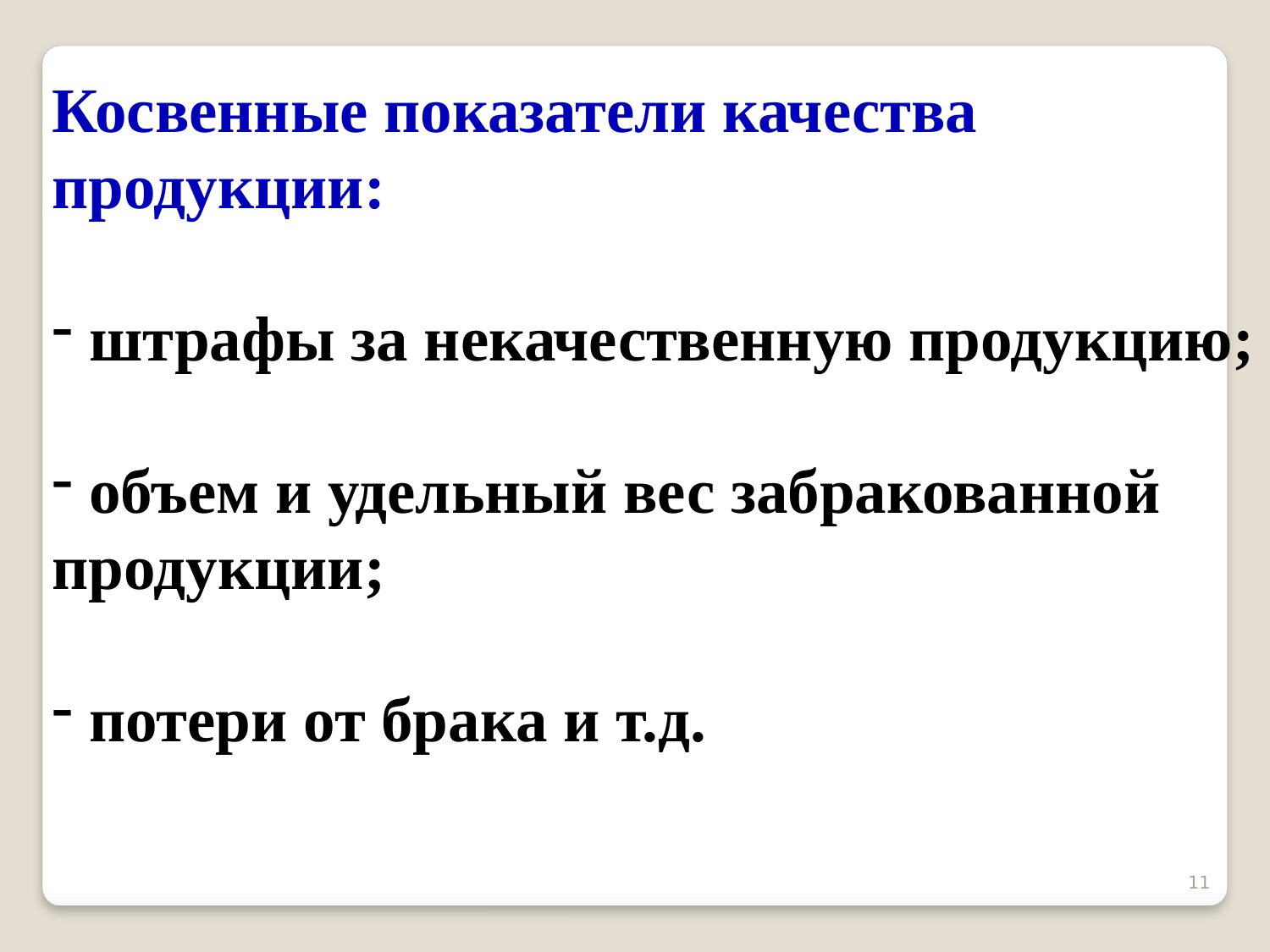

Косвенные показатели качества продукции:

 штрафы за некачественную продукцию;

 объем и удельный вес забракованной    продукции;

 потери от брака и т.д.

11